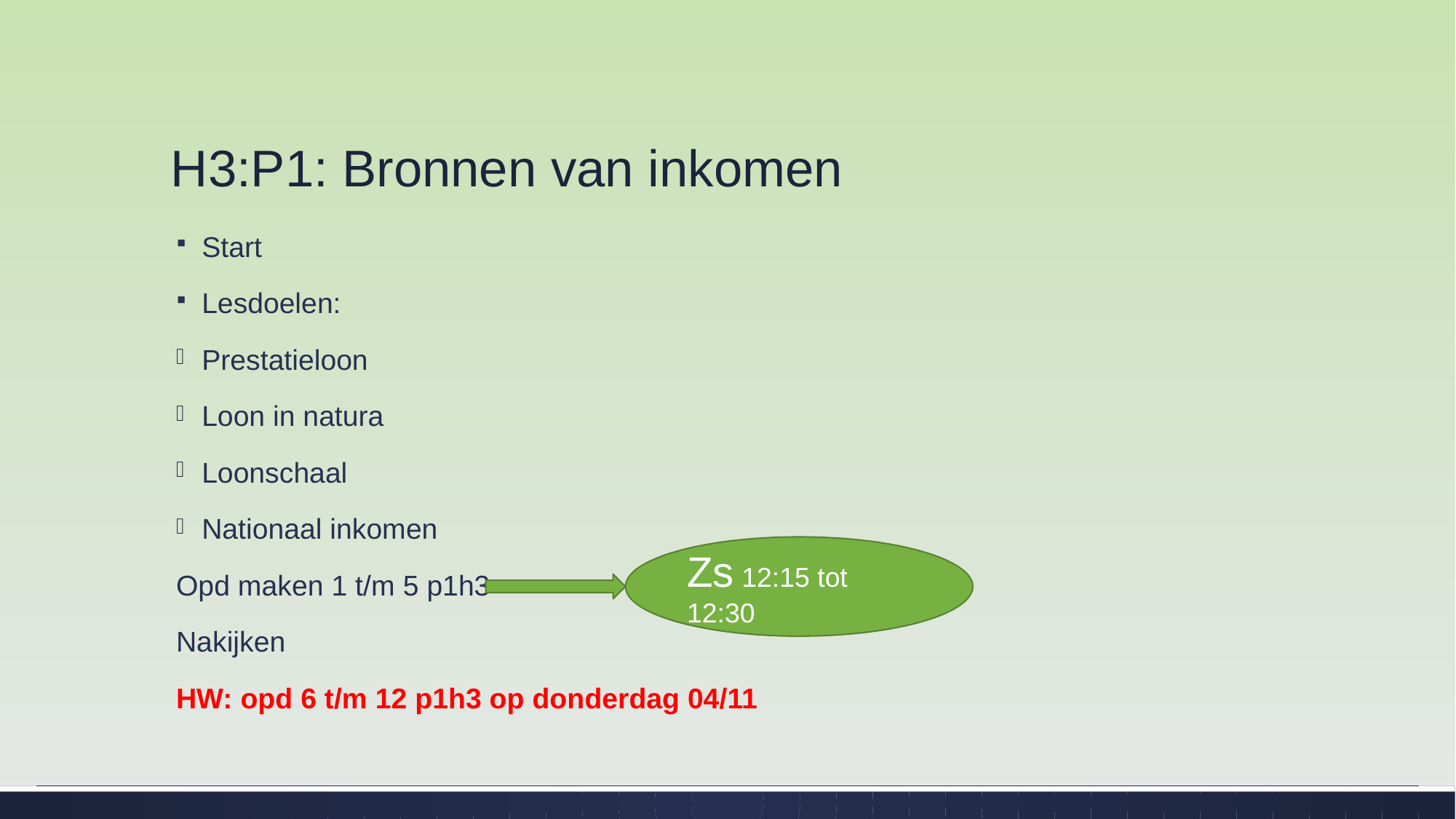

# H3:P1: Bronnen van inkomen
Start
Lesdoelen:
Prestatieloon
Loon in natura
Loonschaal
Nationaal inkomen
Opd maken 1 t/m 5 p1h3
Nakijken
HW: opd 6 t/m 12 p1h3 op donderdag 04/11
Zs 12:15 tot 12:30